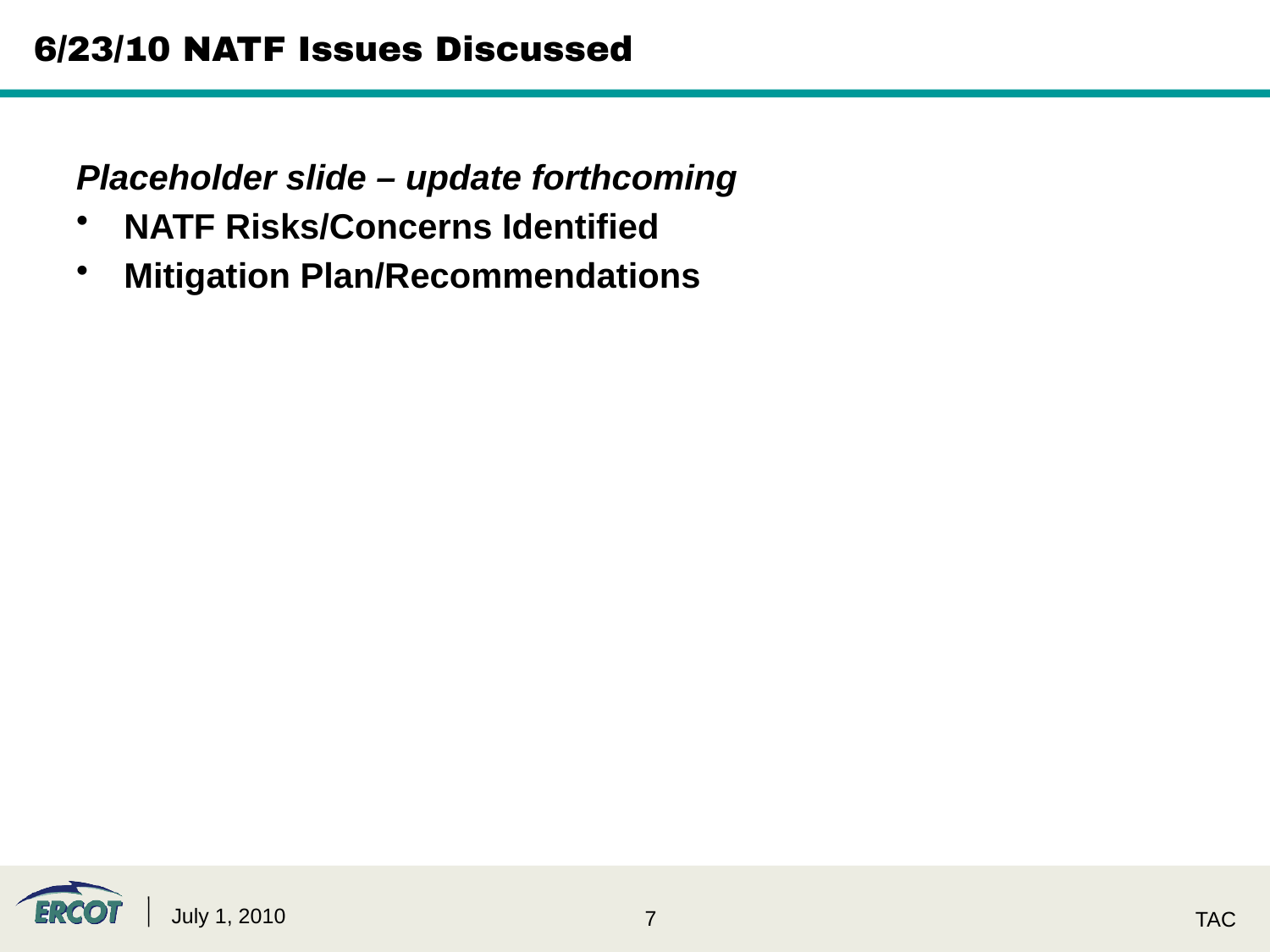

# 6/23/10 NATF Issues Discussed
Placeholder slide – update forthcoming
NATF Risks/Concerns Identified
Mitigation Plan/Recommendations

July 1, 2010
TAC